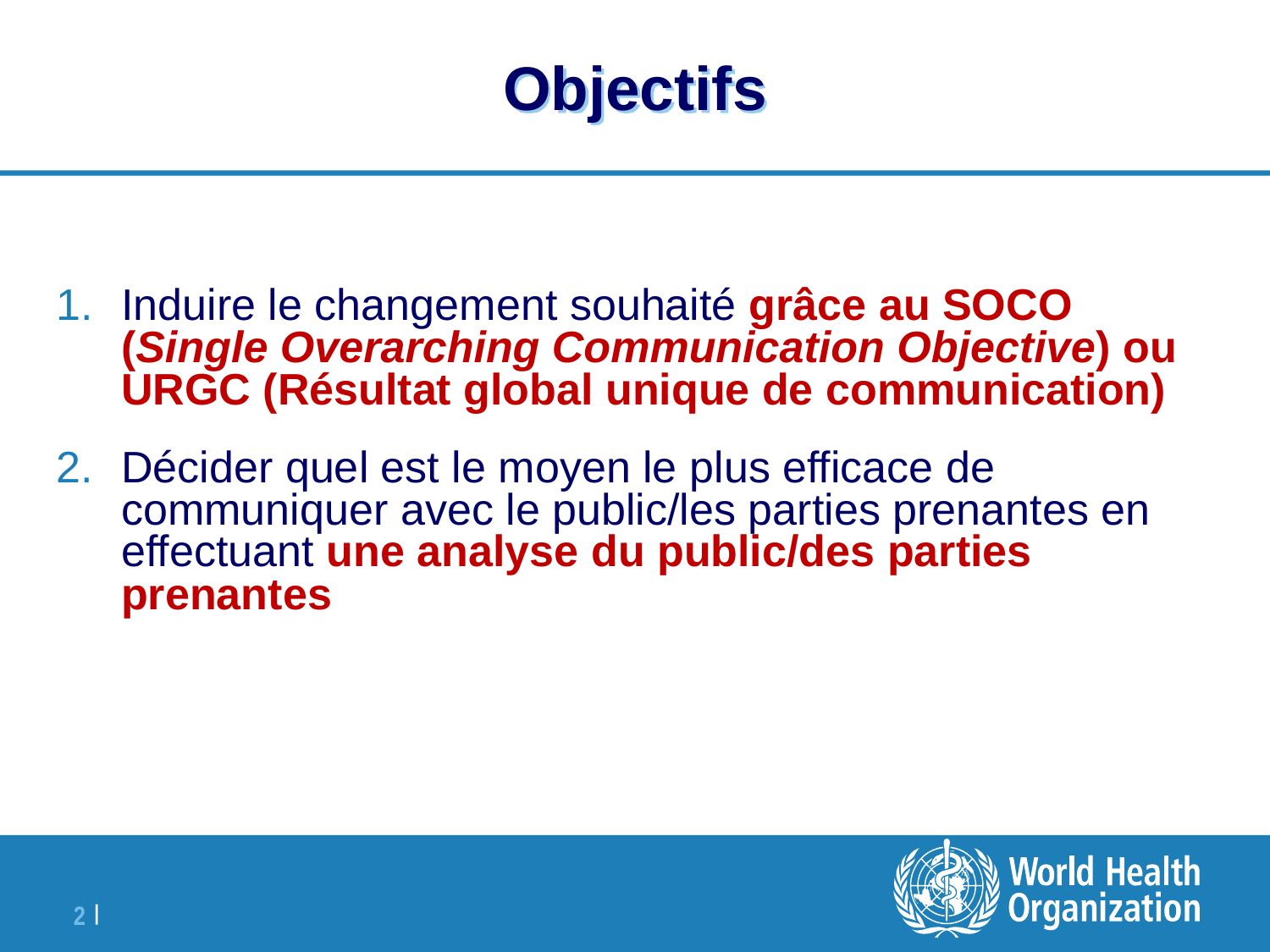

# Objectifs
Induire le changement souhaité grâce au SOCO (Single Overarching Communication Objective) ou URGC (Résultat global unique de communication)
Décider quel est le moyen le plus efficace de communiquer avec le public/les parties prenantes en effectuant une analyse du public/des parties prenantes